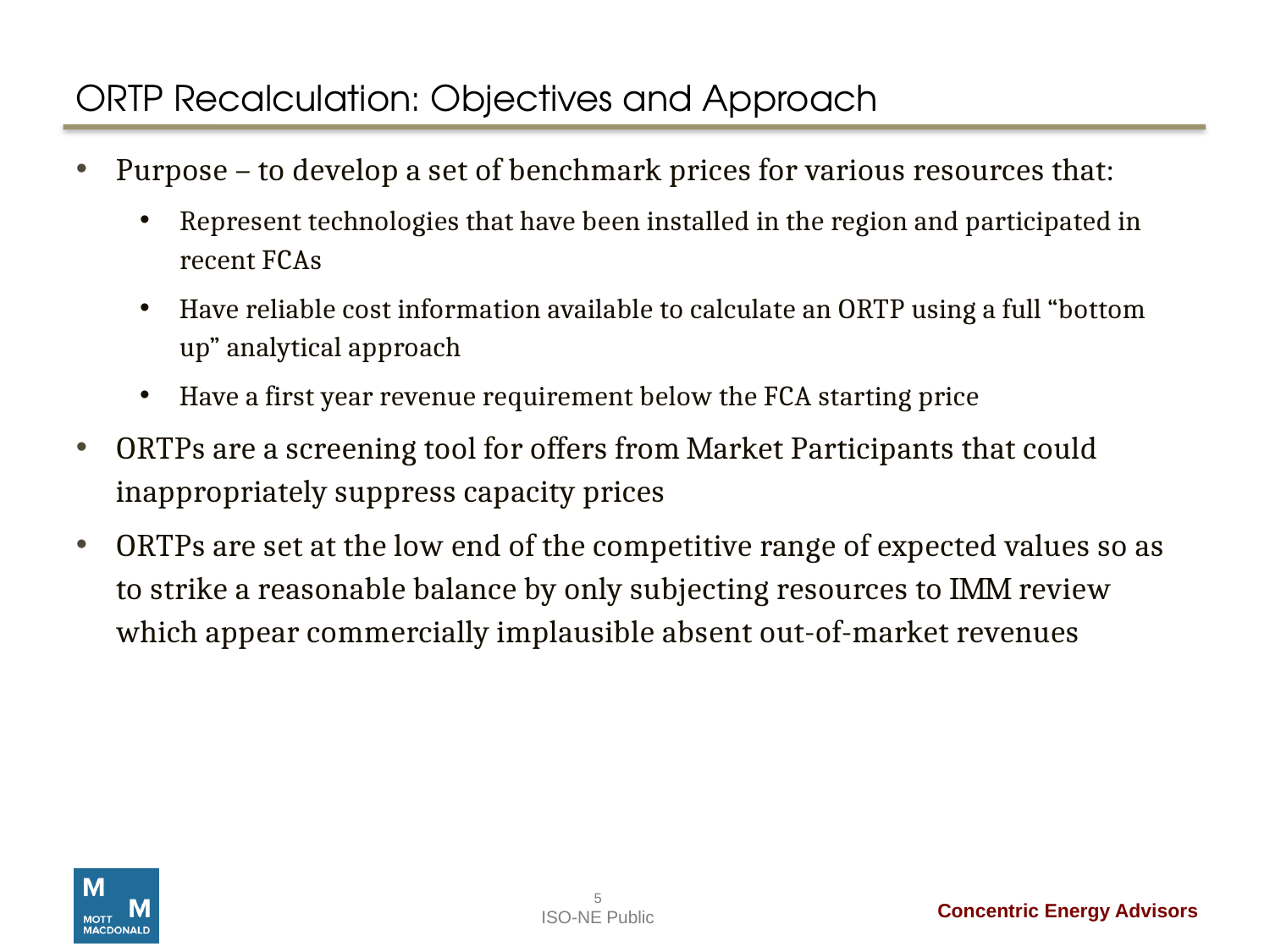

# ORTP Recalculation: Objectives and Approach
Purpose – to develop a set of benchmark prices for various resources that:
Represent technologies that have been installed in the region and participated in recent FCAs
Have reliable cost information available to calculate an ORTP using a full “bottom up” analytical approach
Have a first year revenue requirement below the FCA starting price
ORTPs are a screening tool for offers from Market Participants that could inappropriately suppress capacity prices
ORTPs are set at the low end of the competitive range of expected values so as to strike a reasonable balance by only subjecting resources to IMM review which appear commercially implausible absent out-of-market revenues